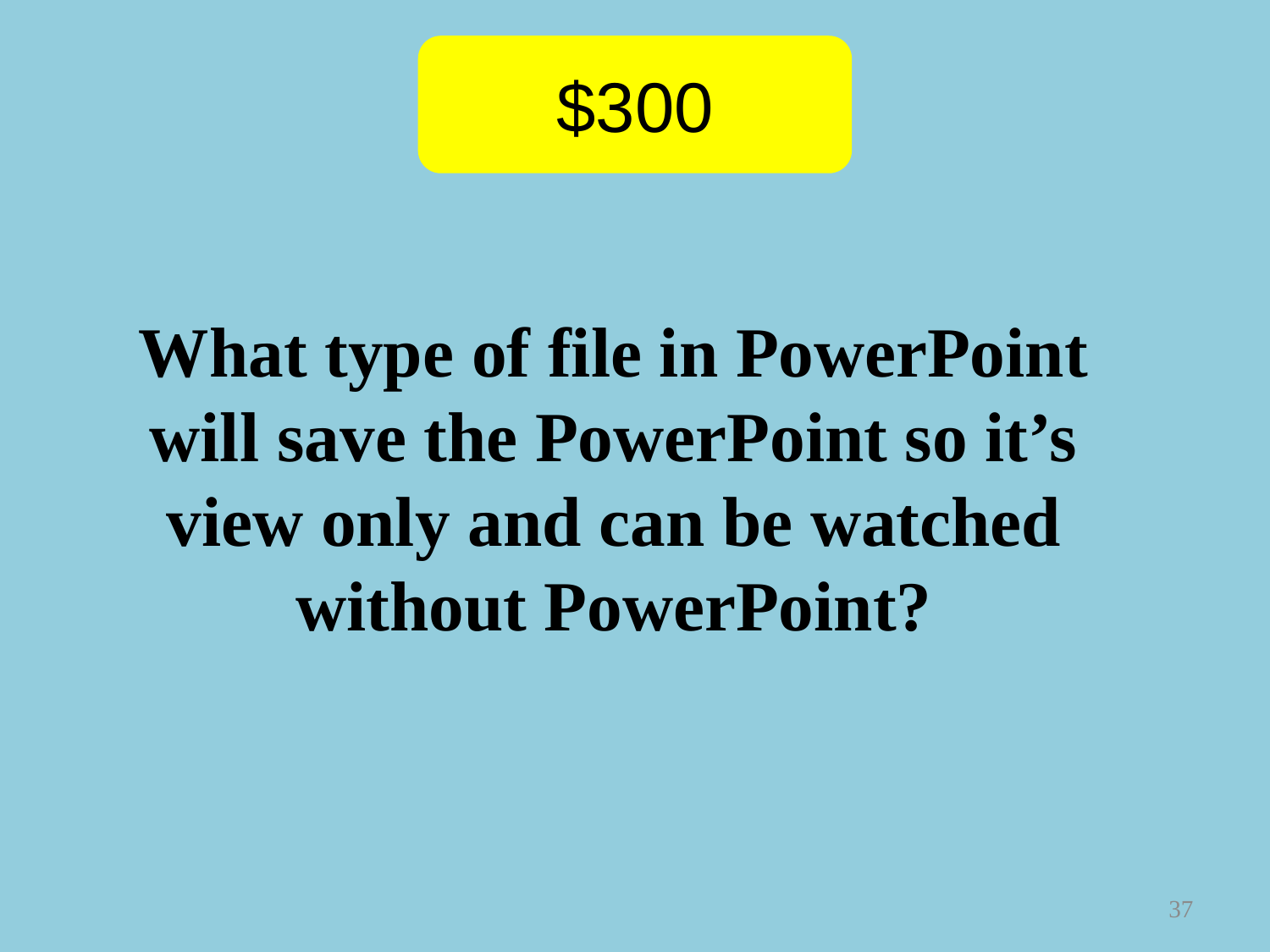

$300
What type of file in PowerPoint will save the PowerPoint so it’s view only and can be watched without PowerPoint?

37